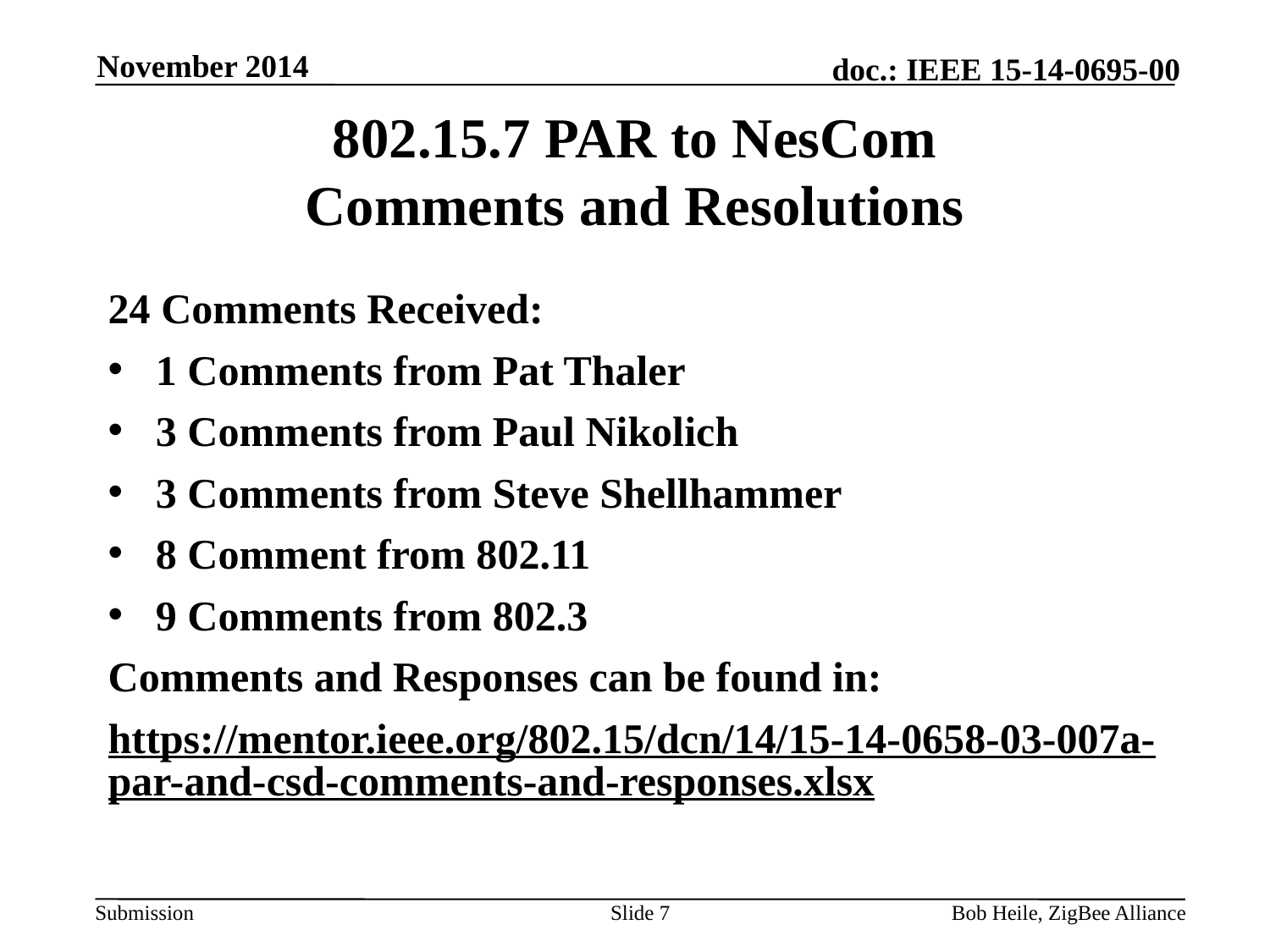

November 2014
# 802.15.7 PAR to NesCom Comments and Resolutions
24 Comments Received:
1 Comments from Pat Thaler
3 Comments from Paul Nikolich
3 Comments from Steve Shellhammer
8 Comment from 802.11
9 Comments from 802.3
Comments and Responses can be found in:
https://mentor.ieee.org/802.15/dcn/14/15-14-0658-03-007a-par-and-csd-comments-and-responses.xlsx
Slide 7
Bob Heile, ZigBee Alliance